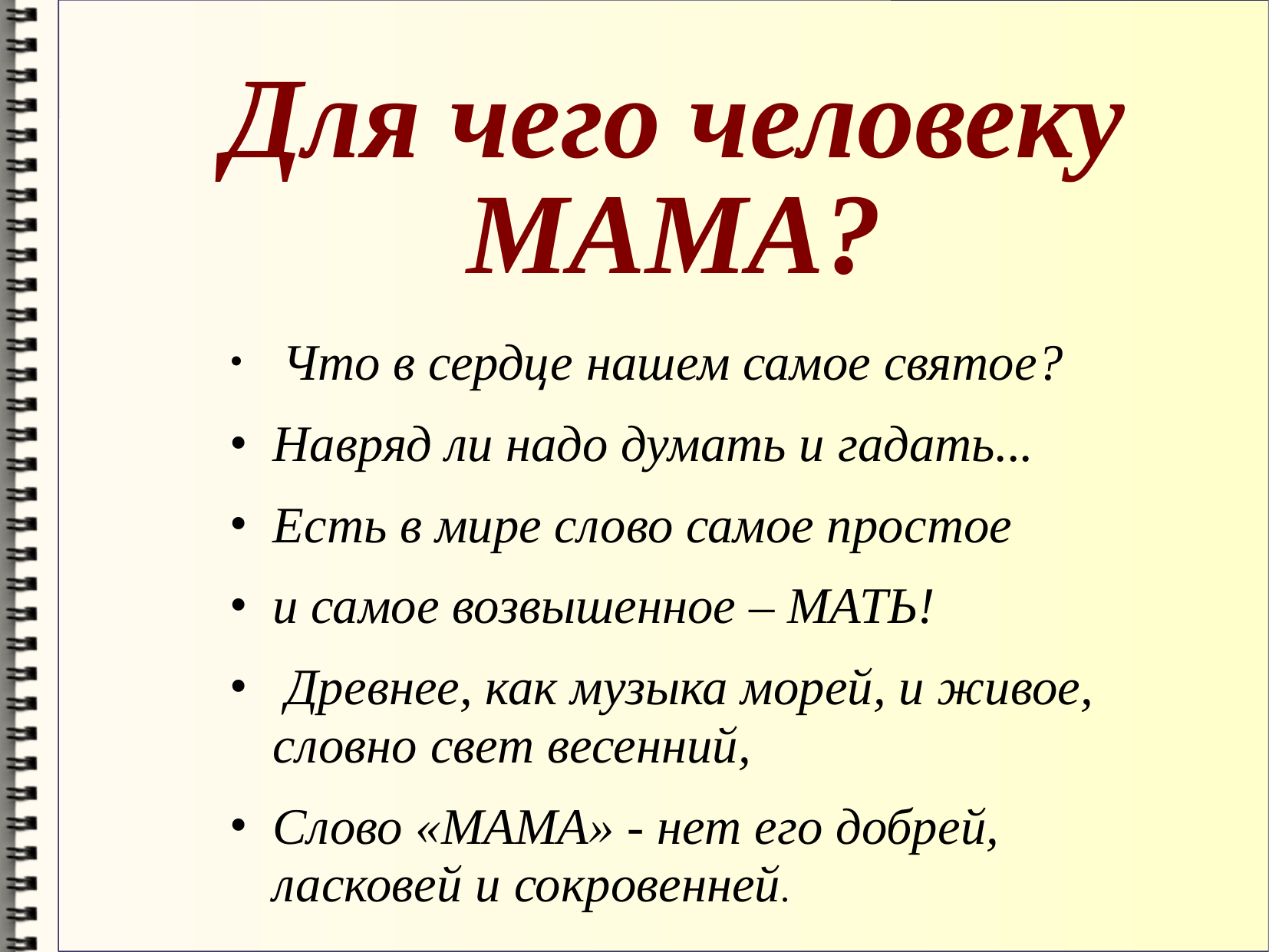

Для чего человеку МАМА?

# Что в сердце нашем самое святое?
Навряд ли надо думать и гадать...
Есть в мире слово самое простое
и самое возвышенное – МАТЬ!
 Древнее, как музыка морей, и живое, словно свет весенний,
Слово «МАМА» - нет его добрей, ласковей и сокровенней.